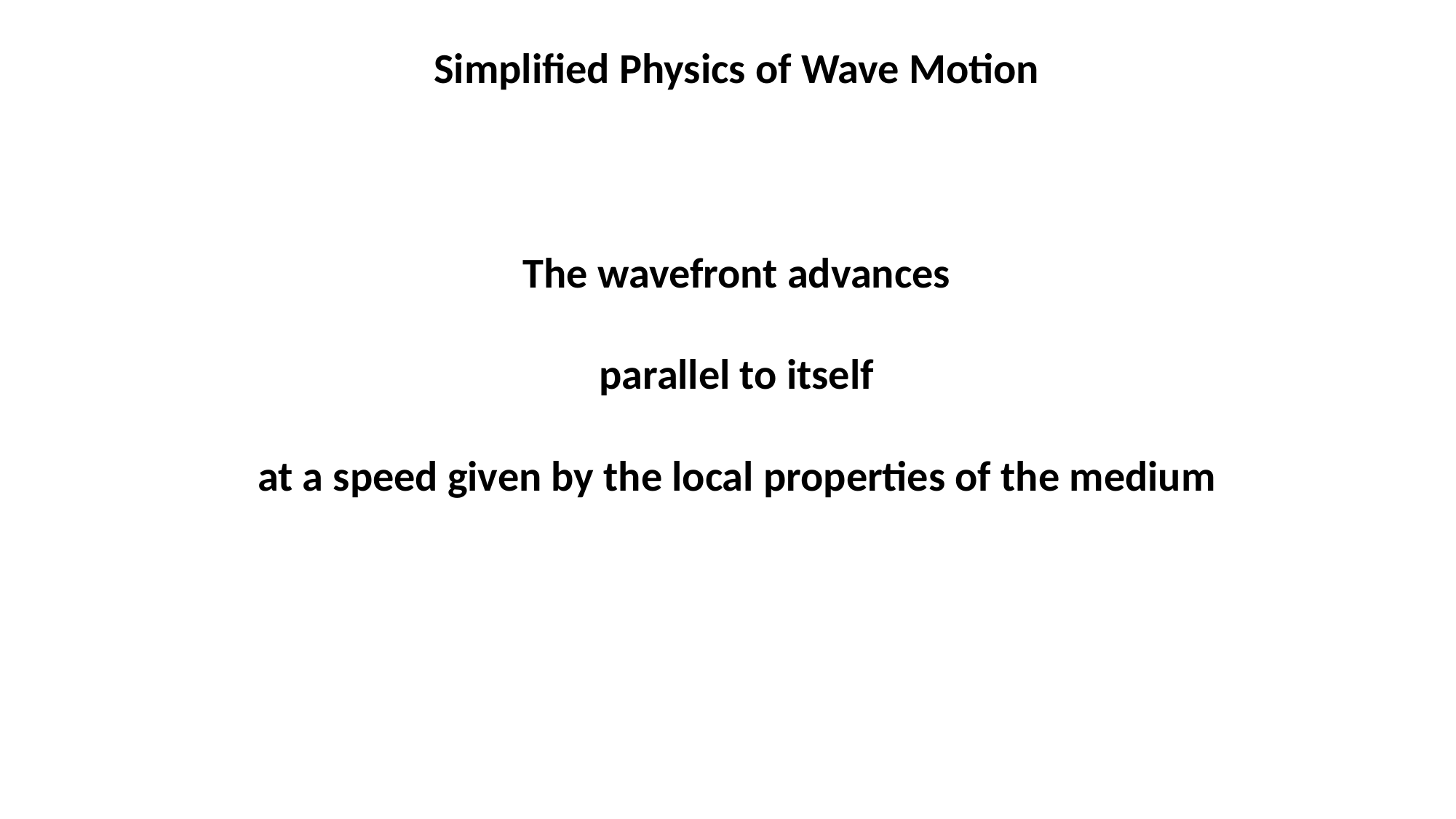

Simplified Physics of Wave Motion

The wavefront advances

parallel to itself

at a speed given by the local properties of the medium